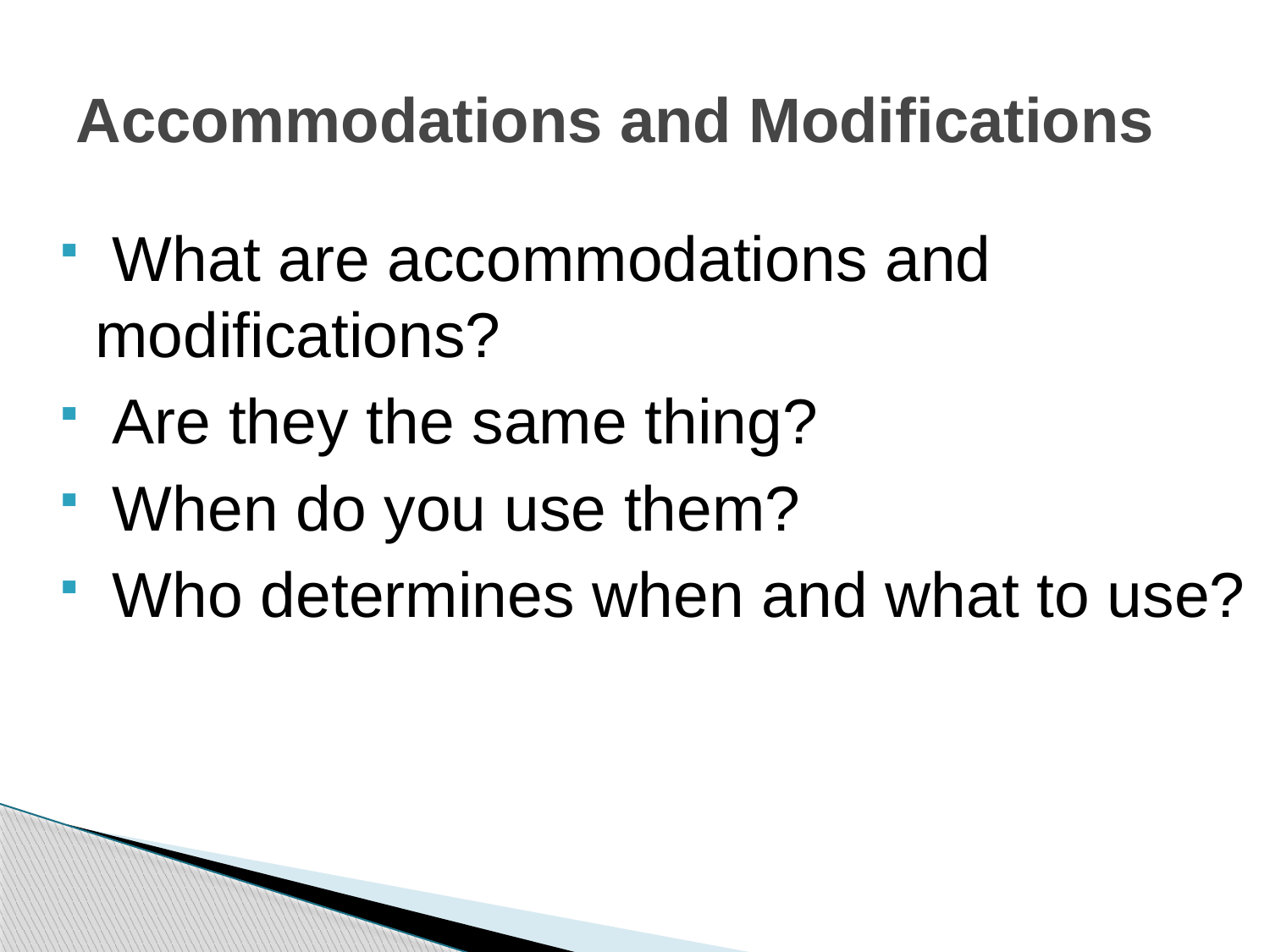

# Accommodations and Modifications
 What are accommodations and modifications?
 Are they the same thing?
 When do you use them?
 Who determines when and what to use?